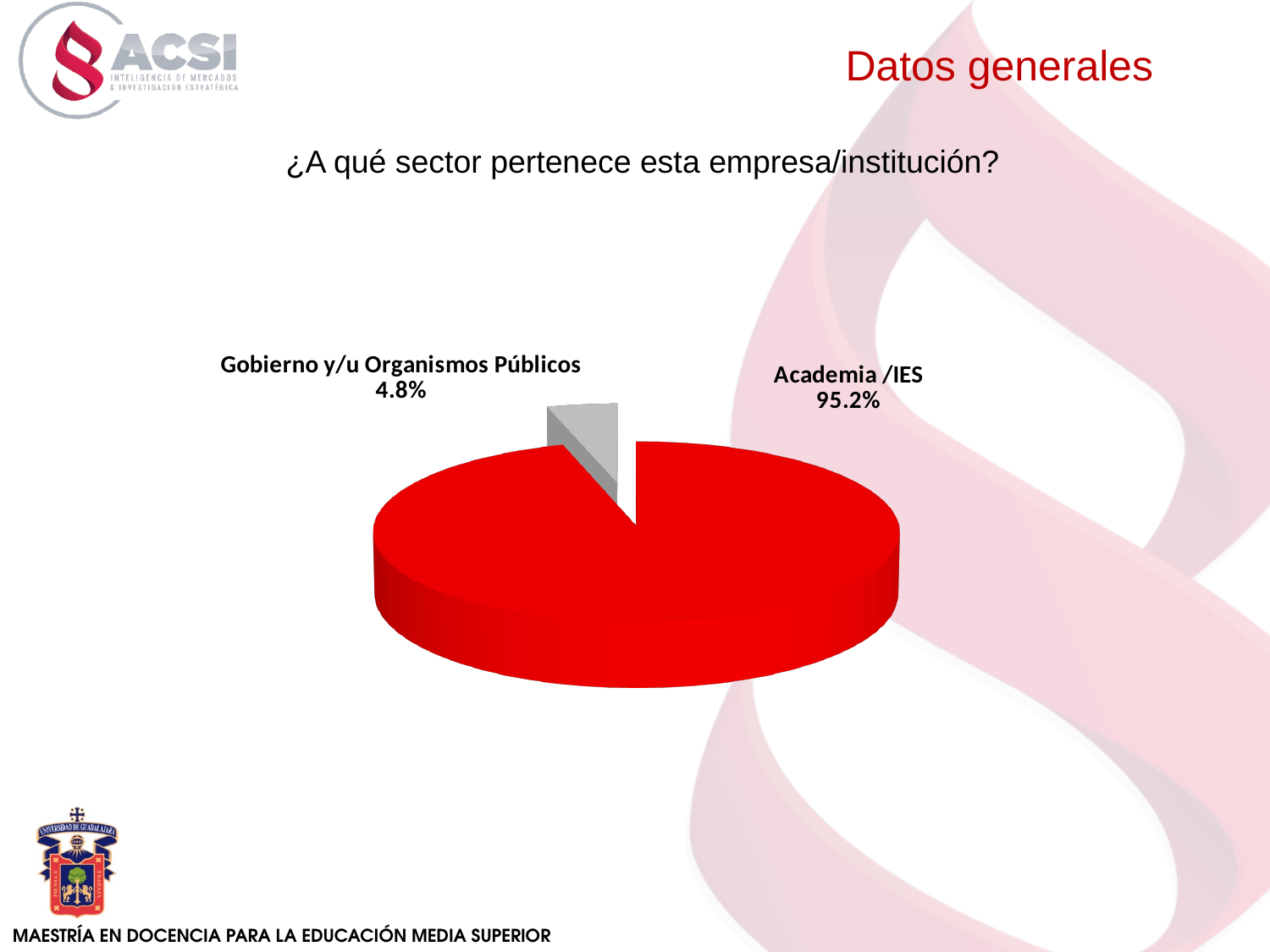

Datos generales
¿A qué sector pertenece esta empresa/institución?

[unsupported chart]